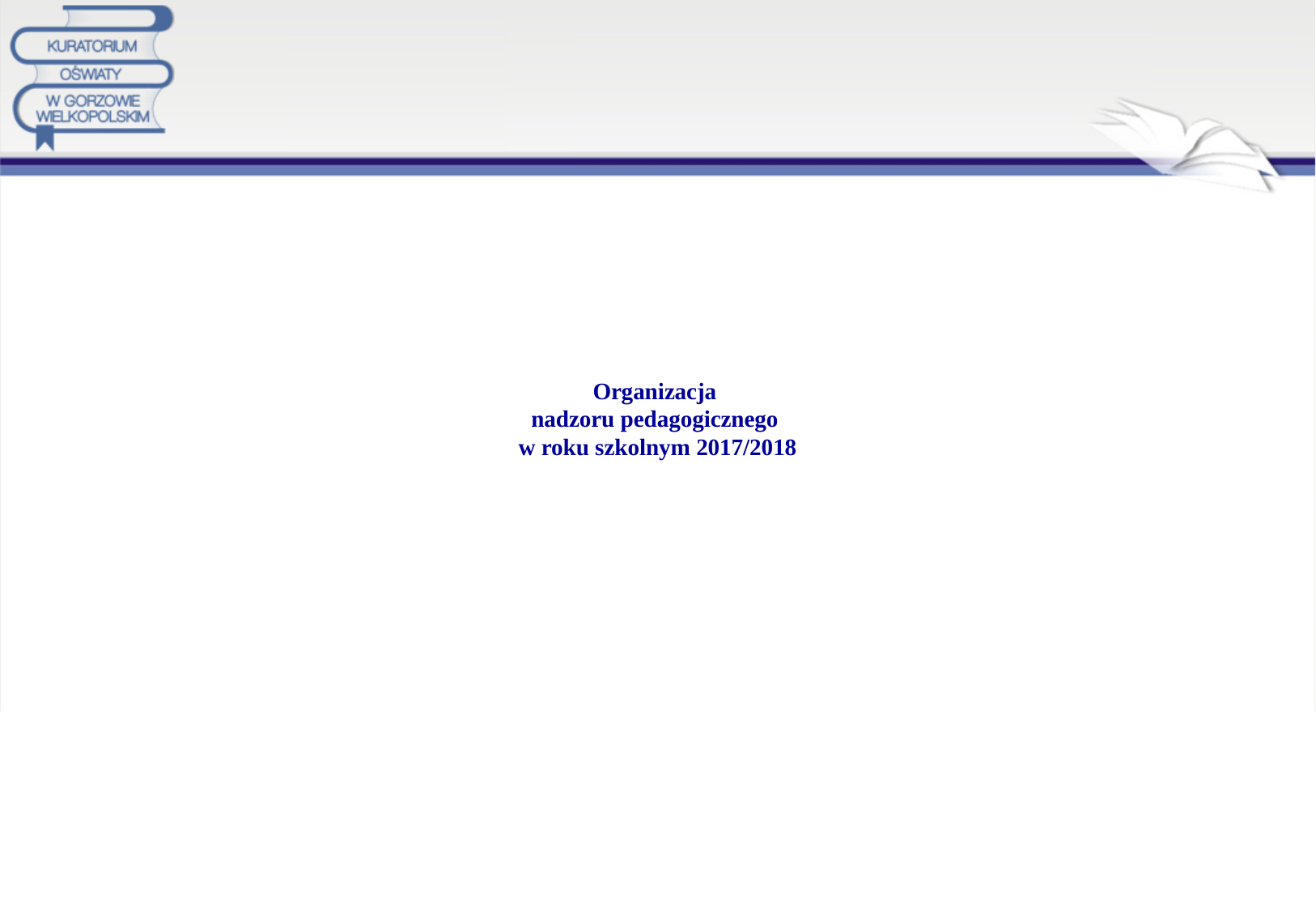

# Organizacja nadzoru pedagogicznego w roku szkolnym 2017/2018